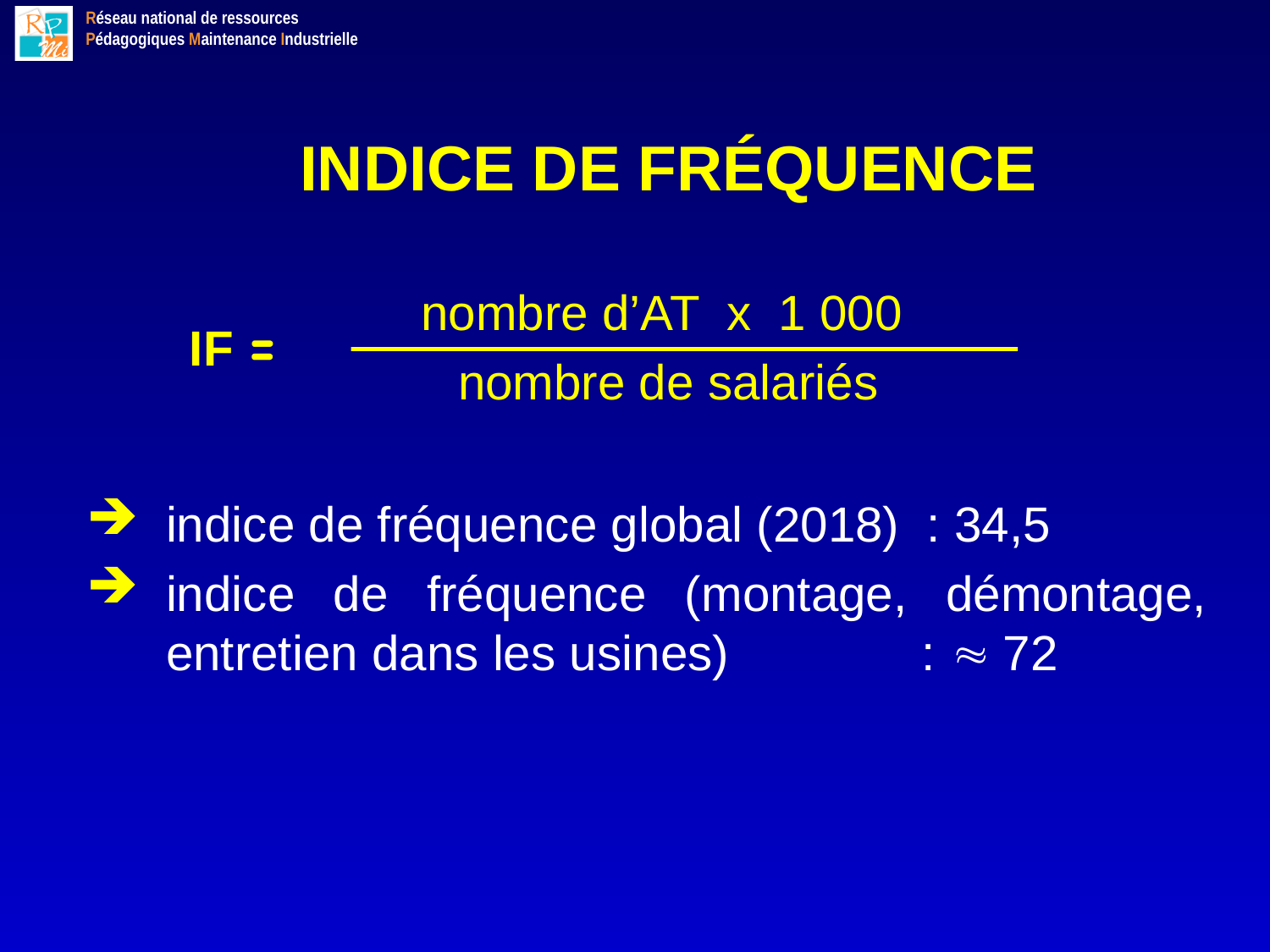

INDICE DE FRÉQUENCE
    nombre d’AT  x  1 000
       nombre de salariés

IF =
indice de fréquence global (2018)  : 34,5
indice de fréquence (montage, démontage, entretien dans les usines)              : ≈ 72